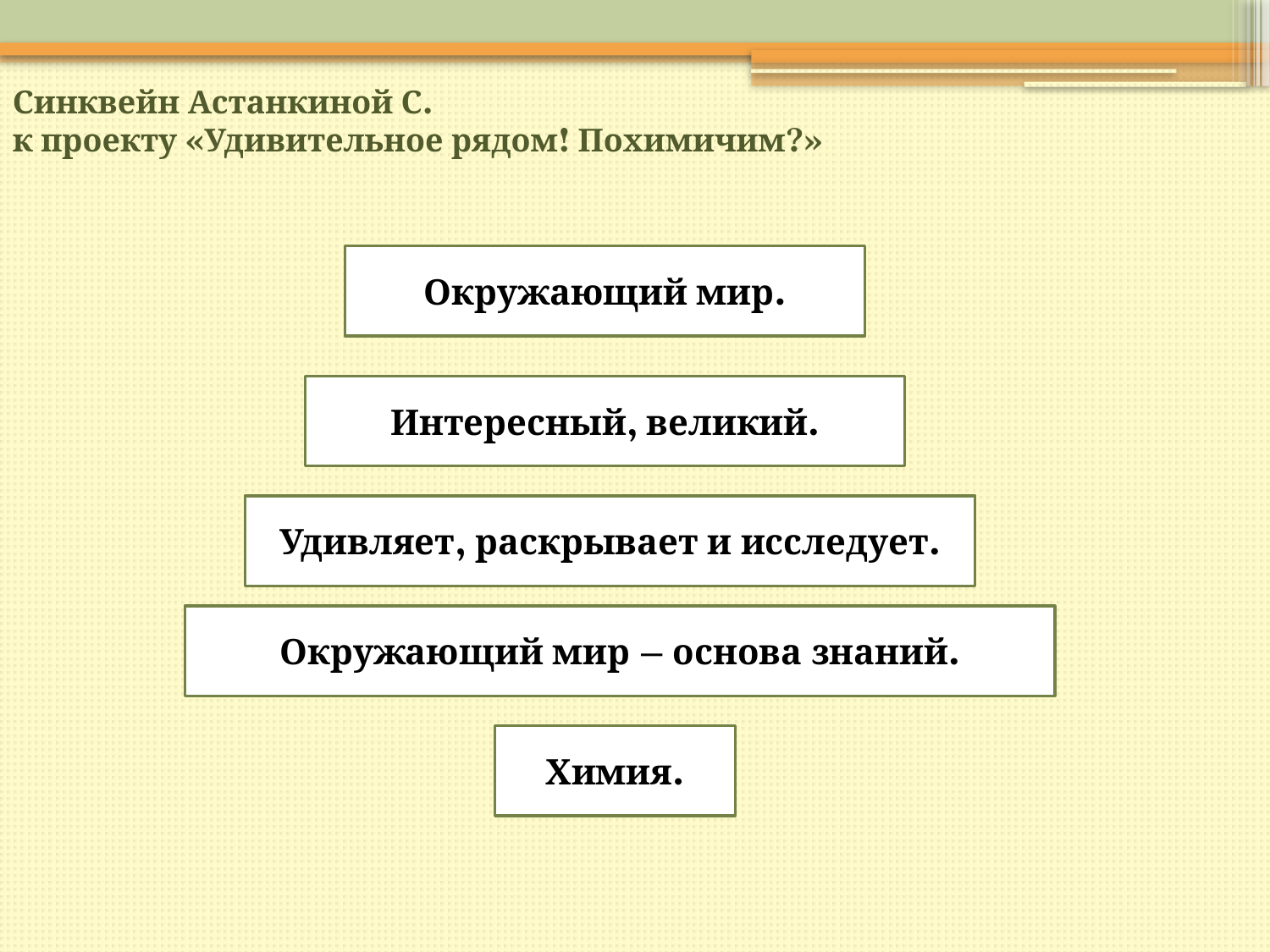

Синквейн Астанкиной С.
к проекту «Удивительное рядом! Похимичим?»
Окружающий мир.
Интересный, великий.
Удивляет, раскрывает и исследует.
Окружающий мир – основа знаний.
Химия.